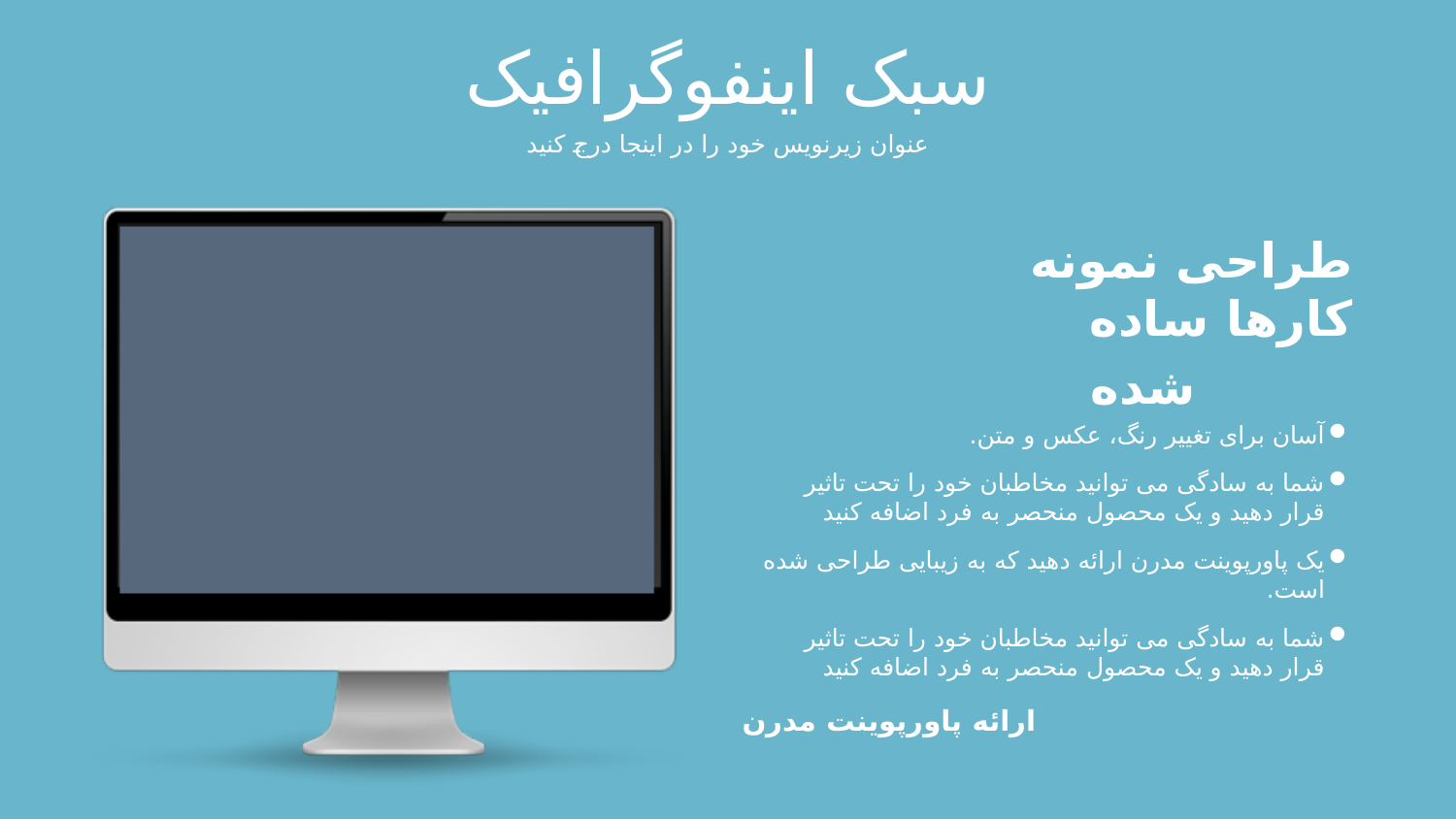

سبک اینفوگرافیک
عنوان زیرنویس خود را در اینجا درج کنید
طراحی نمونه کارها ساده
شده

آسان برای تغییر رنگ، عکس و متن.
شما به سادگی می توانید مخاطبان خود را تحت تاثیر قرار دهید و یک محصول منحصر به فرد اضافه کنید
یک پاورپوینت مدرن ارائه دهید که به زیبایی طراحی شده است.
شما به سادگی می توانید مخاطبان خود را تحت تاثیر قرار دهید و یک محصول منحصر به فرد اضافه کنید
ارائه پاورپوینت مدرن